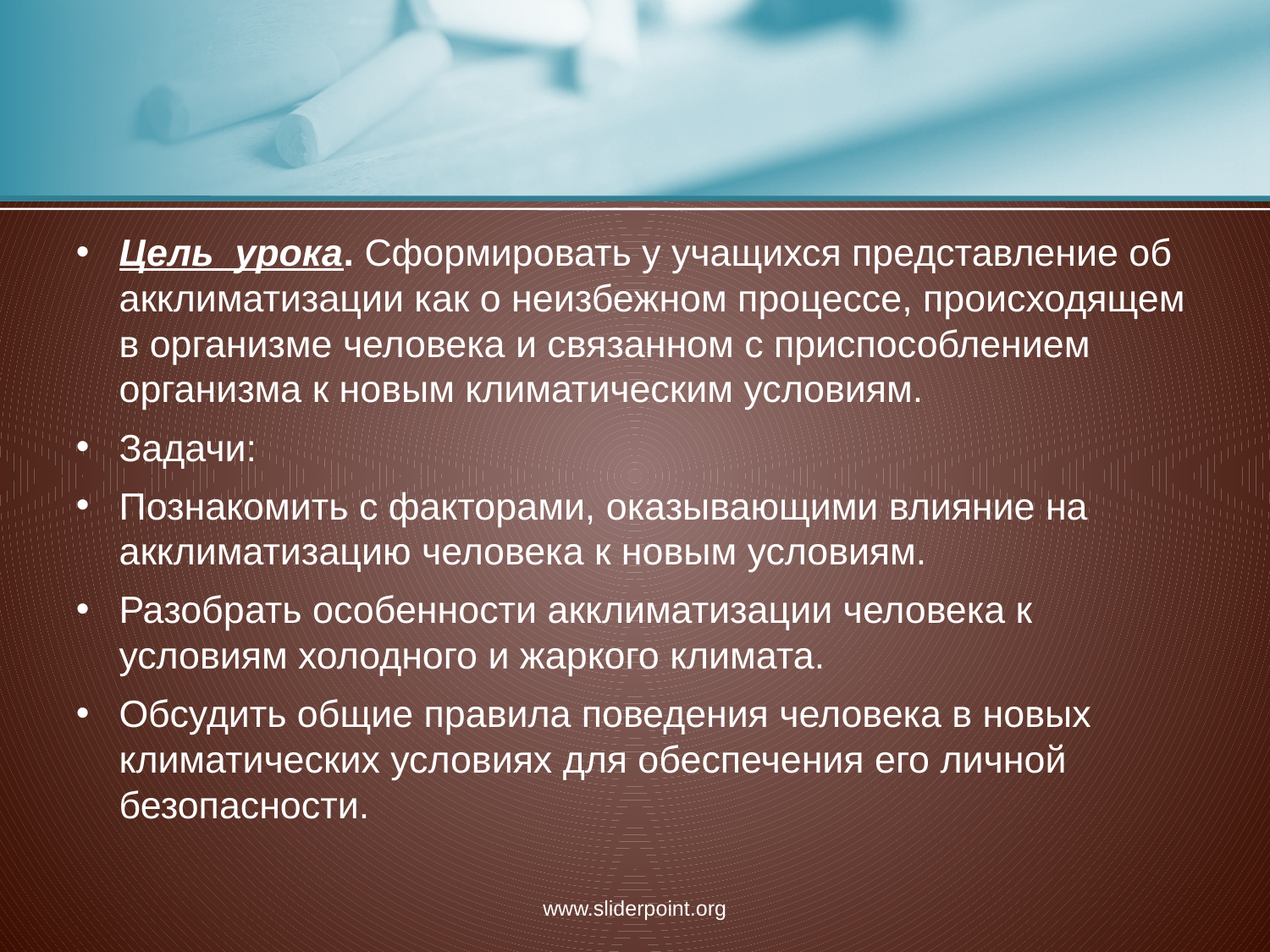

#
Цель  урока. Сформировать у учащихся представление об акклиматизации как о неизбежном процессе, происходящем в организме человека и связанном с приспособлением организма к новым климатическим условиям.
Задачи:
Познакомить с факторами, оказывающими влияние на акклиматизацию человека к новым условиям.
Разобрать особенности акклиматизации человека к условиям холодного и жаркого климата.
Обсудить общие правила поведения человека в новых климатических условиях для обеспечения его личной безопасности.

www.sliderpoint.org